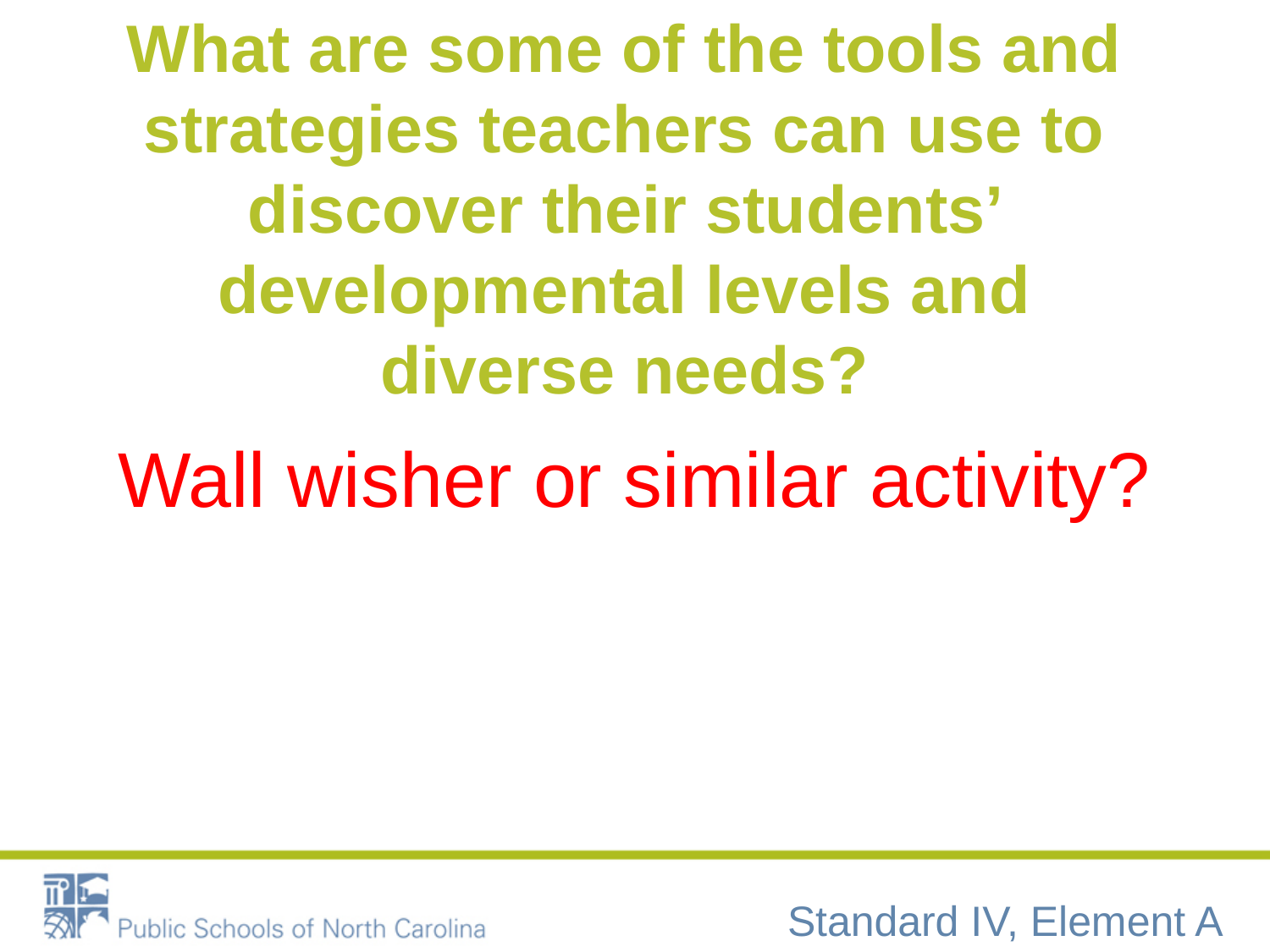

# What are some of the tools and strategies teachers can use to discover their students’ developmental levels and diverse needs?
Wall wisher or similar activity?
Standard IV, Element A